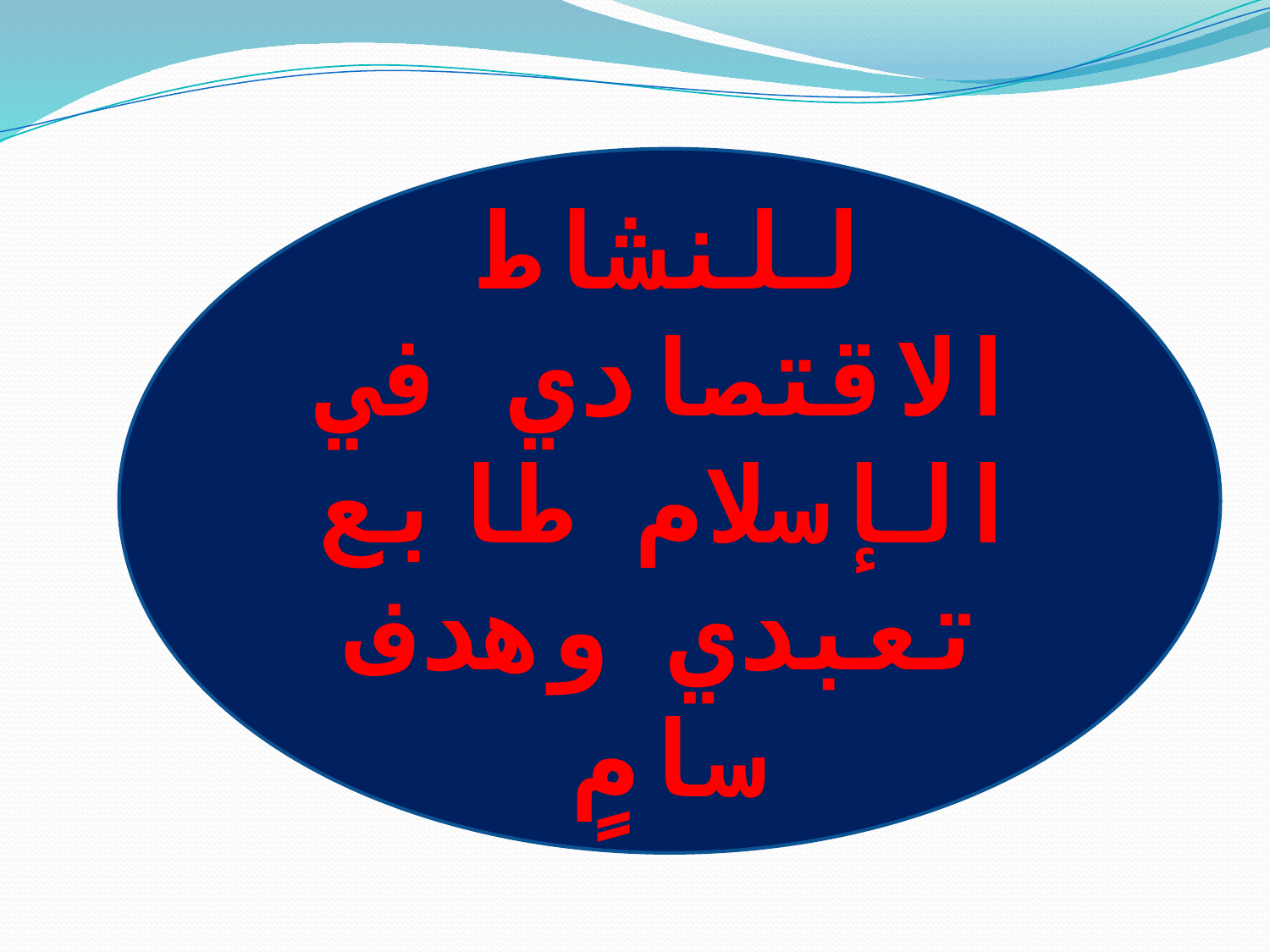

للنشاط الاقتصادي في الإسلام طابع تعبدي وهدف سامٍ